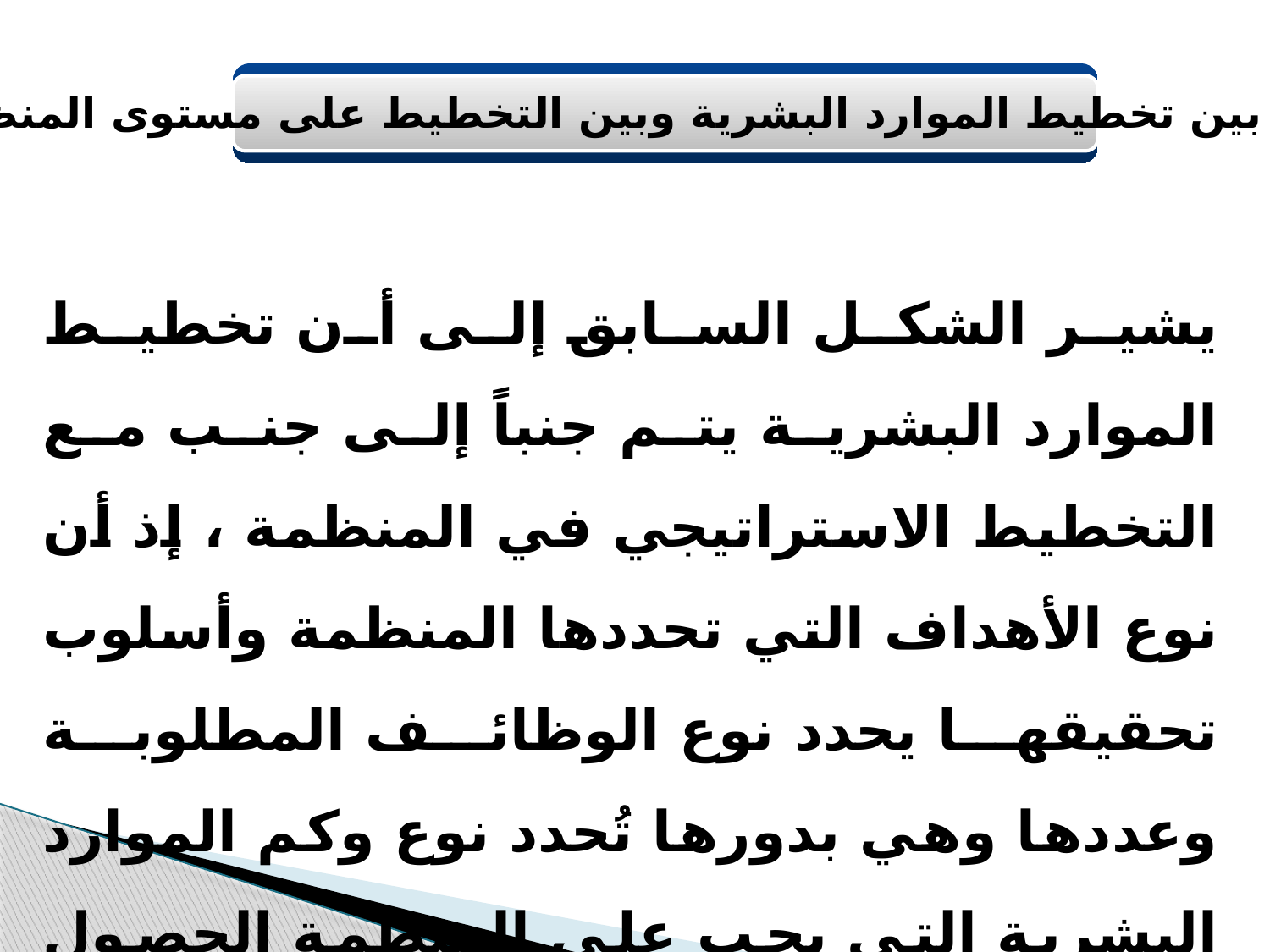

العلاقة بين تخطيط الموارد البشرية وبين التخطيط على مستوى المنظمة
يشير الشكل السابق إلى أن تخطيط الموارد البشرية يتم جنباً إلى جنب مع التخطيط الاستراتيجي في المنظمة ، إذ أن نوع الأهداف التي تحددها المنظمة وأسلوب تحقيقها يحدد نوع الوظائف المطلوبة وعددها وهي بدورها تُحدد نوع وكم الموارد البشرية التي يجب على المنظمة الحصول عليها